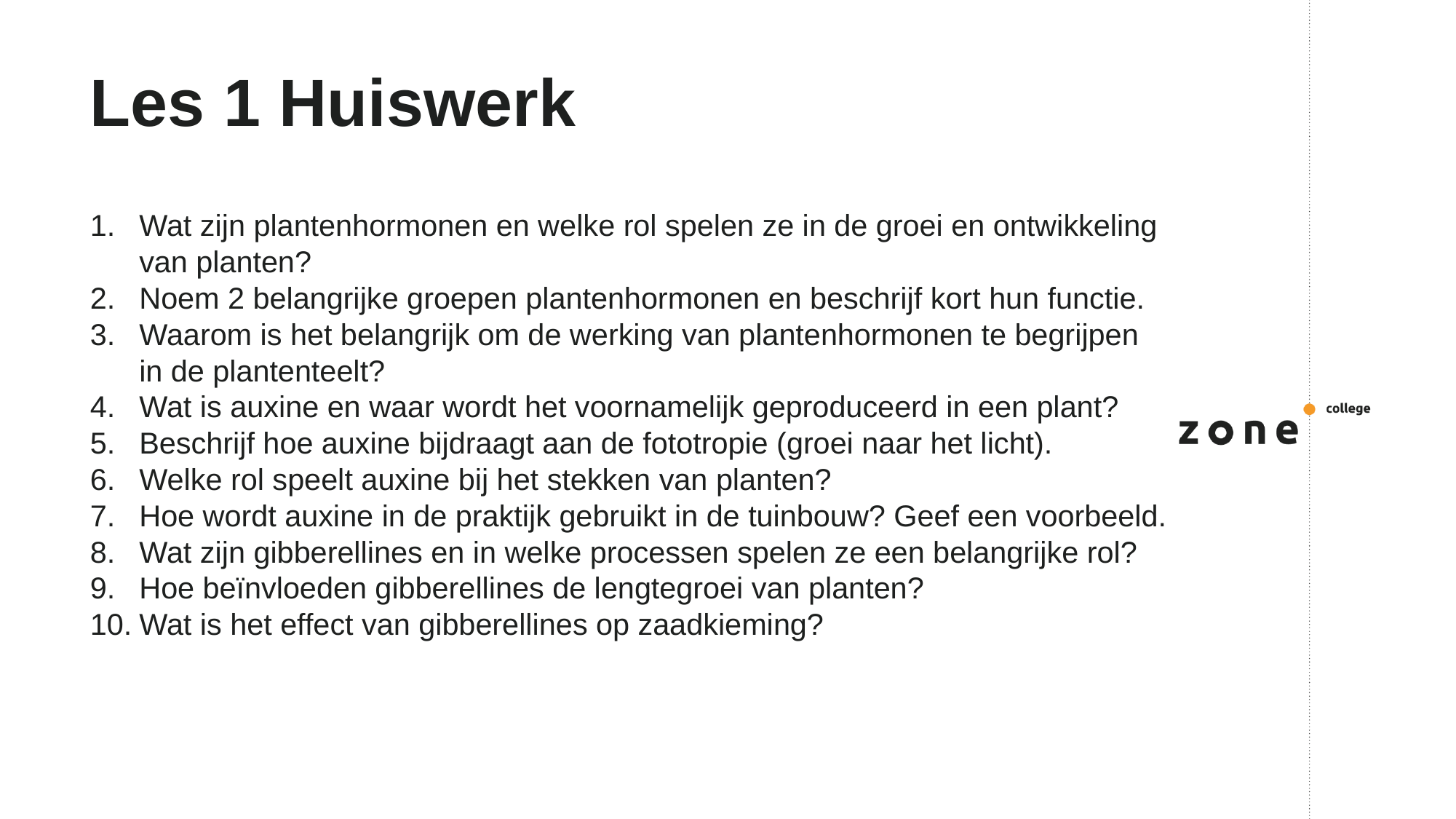

# Les 1 Huiswerk
Wat zijn plantenhormonen en welke rol spelen ze in de groei en ontwikkeling van planten?
Noem 2 belangrijke groepen plantenhormonen en beschrijf kort hun functie.
Waarom is het belangrijk om de werking van plantenhormonen te begrijpen in de plantenteelt?
Wat is auxine en waar wordt het voornamelijk geproduceerd in een plant?
Beschrijf hoe auxine bijdraagt aan de fototropie (groei naar het licht).
Welke rol speelt auxine bij het stekken van planten?
Hoe wordt auxine in de praktijk gebruikt in de tuinbouw? Geef een voorbeeld.
Wat zijn gibberellines en in welke processen spelen ze een belangrijke rol?
Hoe beïnvloeden gibberellines de lengtegroei van planten?
Wat is het effect van gibberellines op zaadkieming?